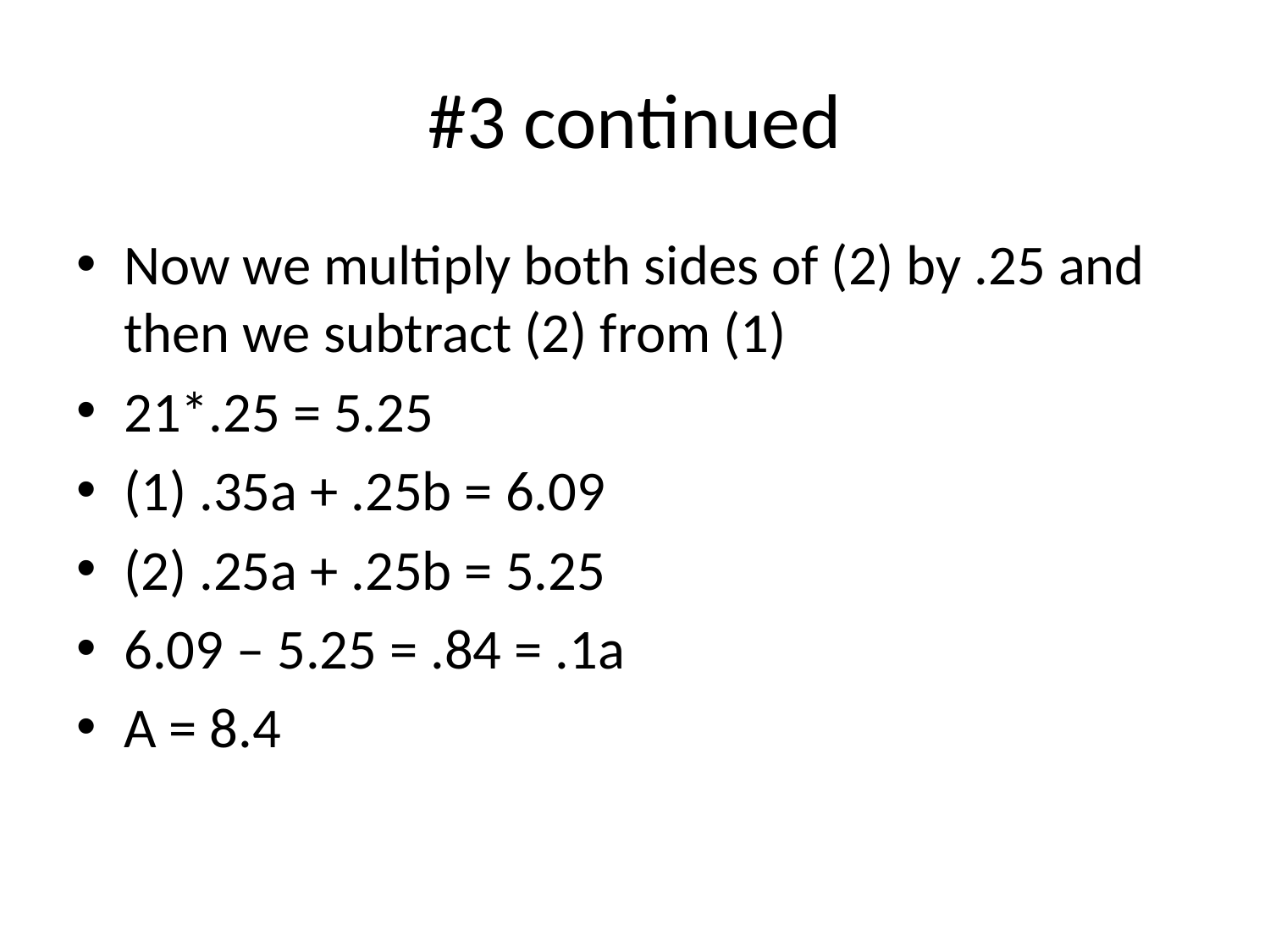

# #3 continued
Now we multiply both sides of (2) by .25 and then we subtract (2) from (1)
21*.25 = 5.25
(1) .35a + .25b = 6.09
(2) .25a + .25b = 5.25
6.09 – 5.25 = .84 = .1a
A = 8.4